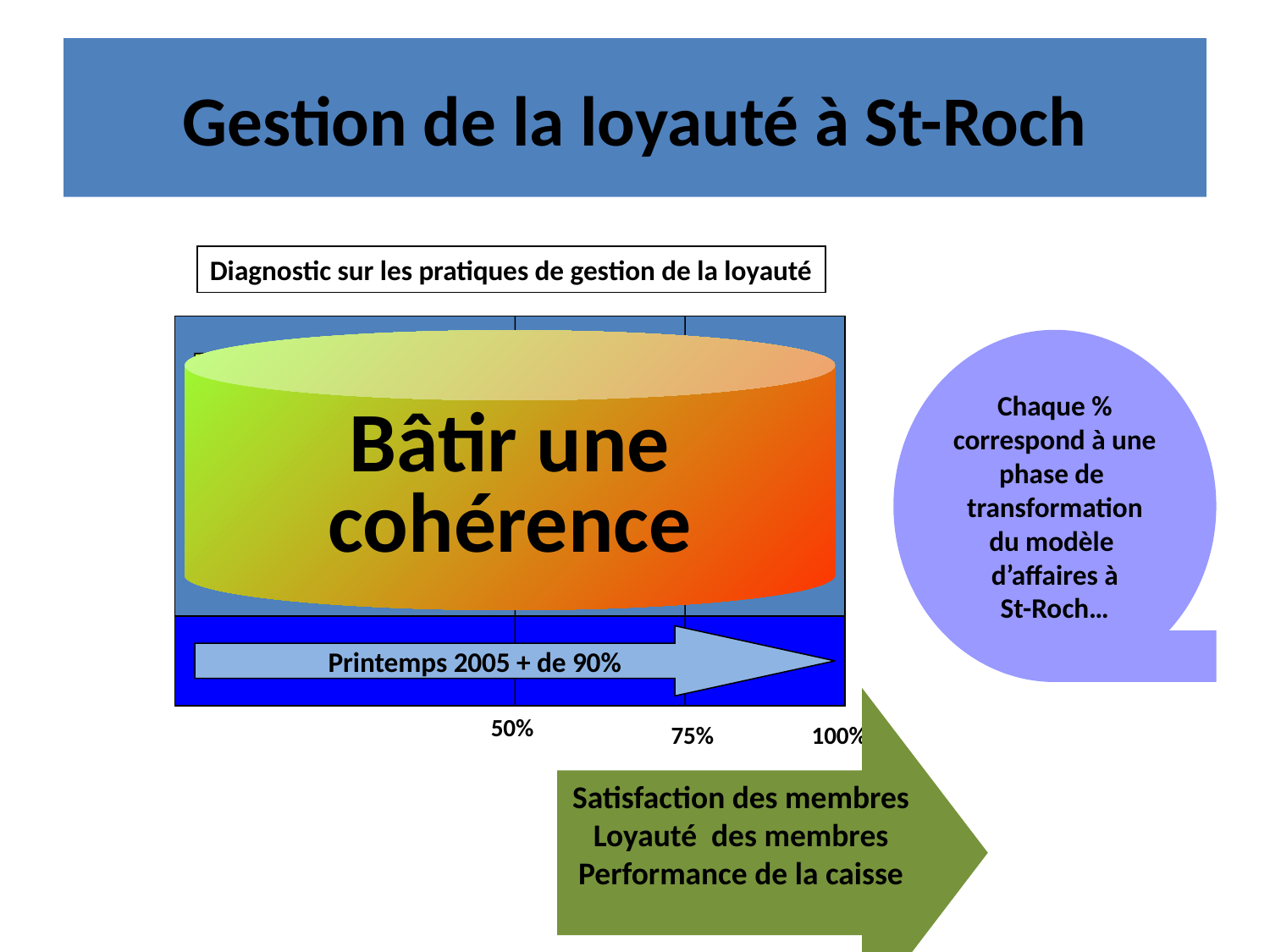

# Gestion de la loyauté à St-Roch
Diagnostic sur les pratiques de gestion de la loyauté

Chaque %
correspond à une
phase de
transformation
du modèle
d’affaires à
St-Roch…
Bâtir une cohérence
Hiver 2000 – 56%
Hiver 2002 – 76%
Automne 2003 – 87%

Printemps 2005 + de 90%
Satisfaction des membres
Loyauté  des membres
Performance de la caisse

50%
75%
100%